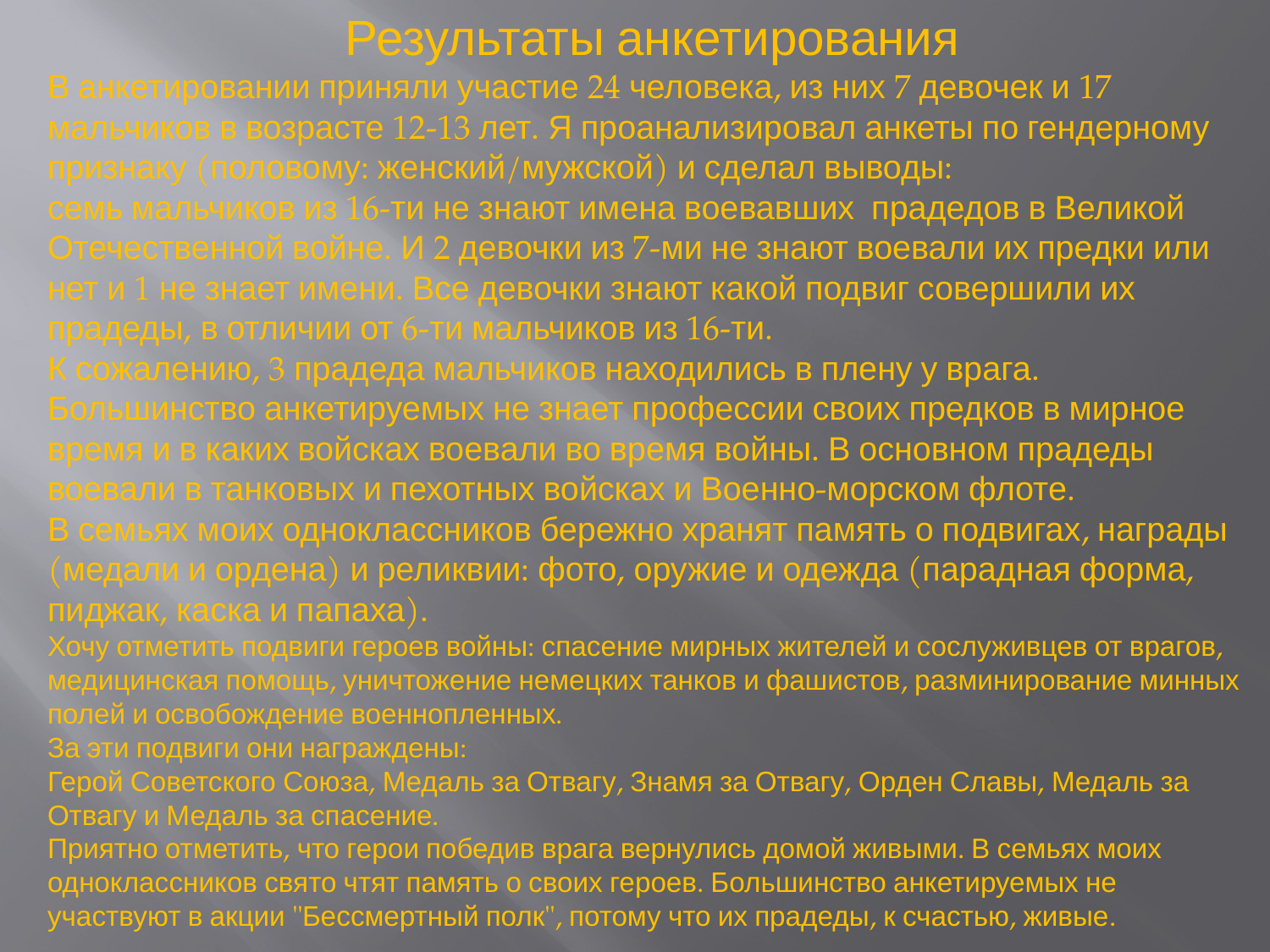

Результаты анкетирования
В анкетировании приняли участие 24 человека, из них 7 девочек и 17 мальчиков в возрасте 12-13 лет. Я проанализировал анкеты по гендерному  признаку (половому: женский/мужской) и сделал выводы:
семь мальчиков из 16-ти не знают имена воевавших  прадедов в Великой Отечественной войне. И 2 девочки из 7-ми не знают воевали их предки или нет и 1 не знает имени. Все девочки знают какой подвиг совершили их прадеды, в отличии от 6-ти мальчиков из 16-ти.
К сожалению, 3 прадеда мальчиков находились в плену у врага. Большинство анкетируемых не знает профессии своих предков в мирное время и в каких войсках воевали во время войны. В основном прадеды воевали в танковых и пехотных войсках и Военно-морском флоте.
В семьях моих одноклассников бережно хранят память о подвигах, награды (медали и ордена) и реликвии: фото, оружие и одежда (парадная форма, пиджак, каска и папаха).
Хочу отметить подвиги героев войны: спасение мирных жителей и сослуживцев от врагов, медицинская помощь, уничтожение немецких танков и фашистов, разминирование минных полей и освобождение военнопленных.
За эти подвиги они награждены:
Герой Советского Союза, Медаль за Отвагу, Знамя за Отвагу, Орден Славы, Медаль за Отвагу и Медаль за спасение.
Приятно отметить, что герои победив врага вернулись домой живыми. В семьях моих одноклассников свято чтят память о своих героев. Большинство анкетируемых не участвуют в акции "Бессмертный полк", потому что их прадеды, к счастью, живые.